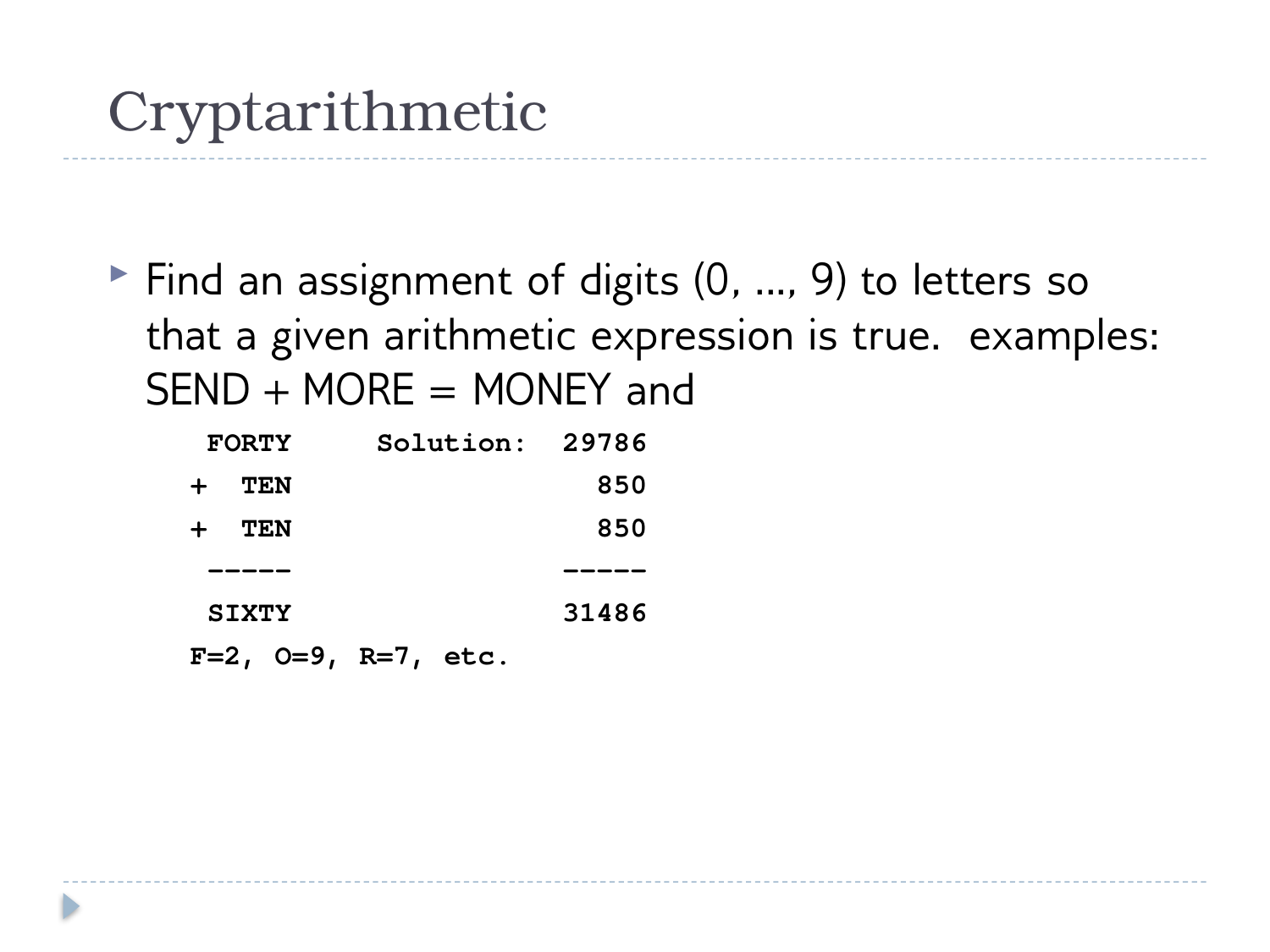

# Cryptarithmetic
Find an assignment of digits (0, ..., 9) to letters so that a given arithmetic expression is true.  examples: SEND + MORE = MONEY and
 FORTY     Solution:  29786
+  TEN                  850
+  TEN                  850
 -----                -----
 SIXTY                31486
F=2, O=9, R=7, etc.